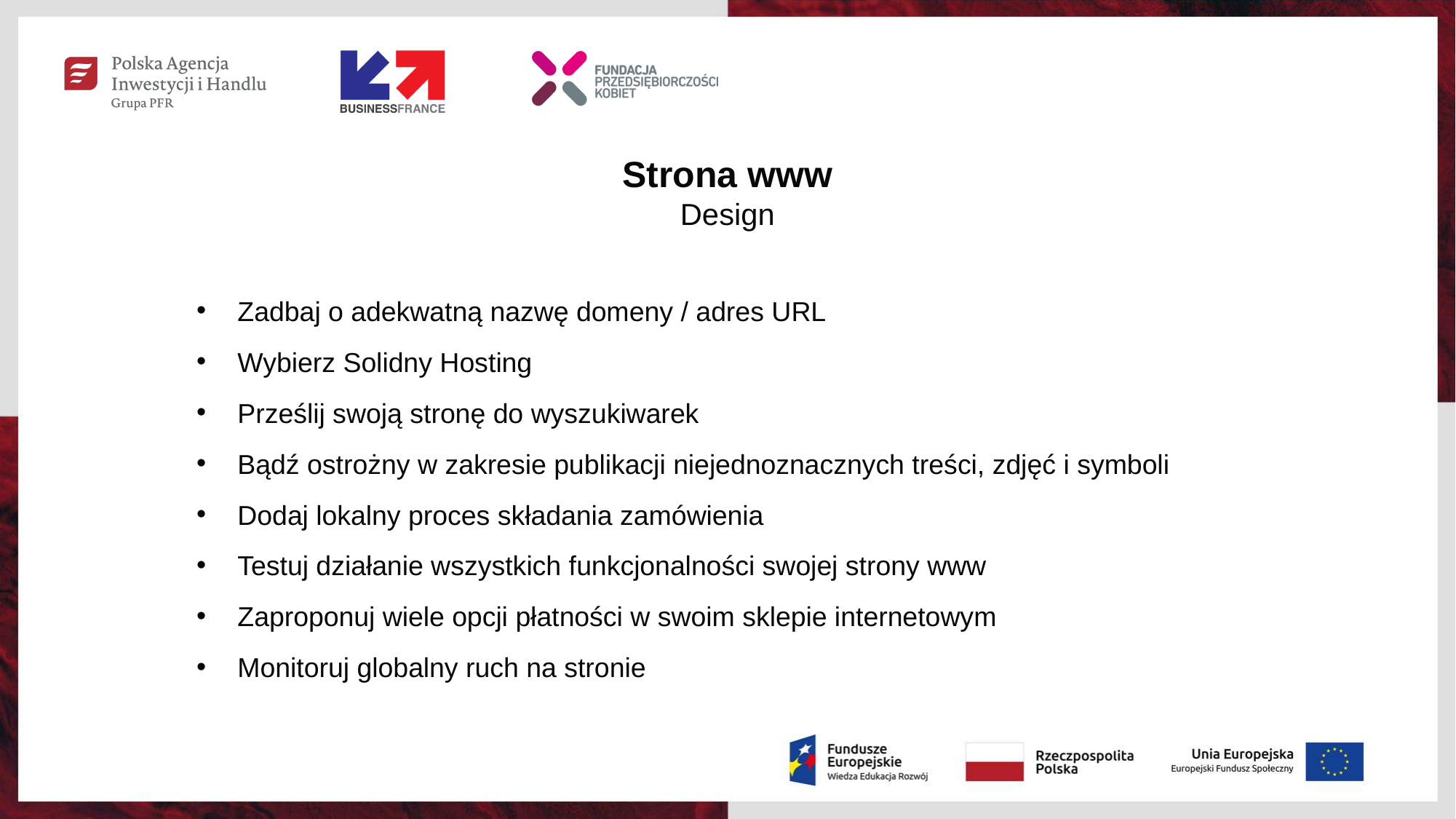

Strona www
Design
Zadbaj o adekwatną nazwę domeny / adres URL
Wybierz Solidny Hosting
Prześlij swoją stronę do wyszukiwarek
Bądź ostrożny w zakresie publikacji niejednoznacznych treści, zdjęć i symboli
Dodaj lokalny proces składania zamówienia
Testuj działanie wszystkich funkcjonalności swojej strony www
Zaproponuj wiele opcji płatności w swoim sklepie internetowym
Monitoruj globalny ruch na stronie